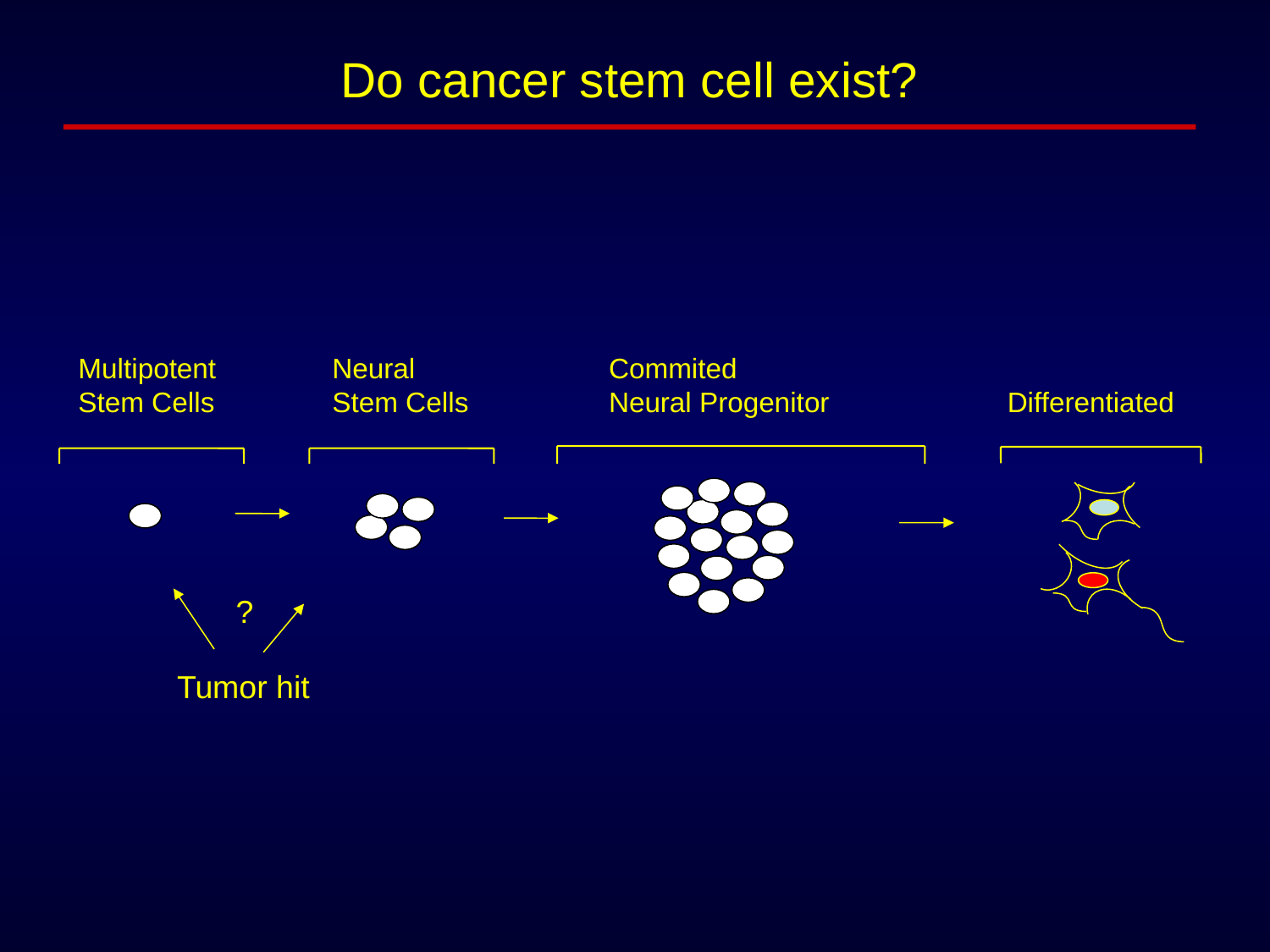

Do cancer stem cell exist?

Multipotent
Stem Cells
Neural
Stem Cells
Commited
Neural Progenitor
Differentiated

?

Tumor hit